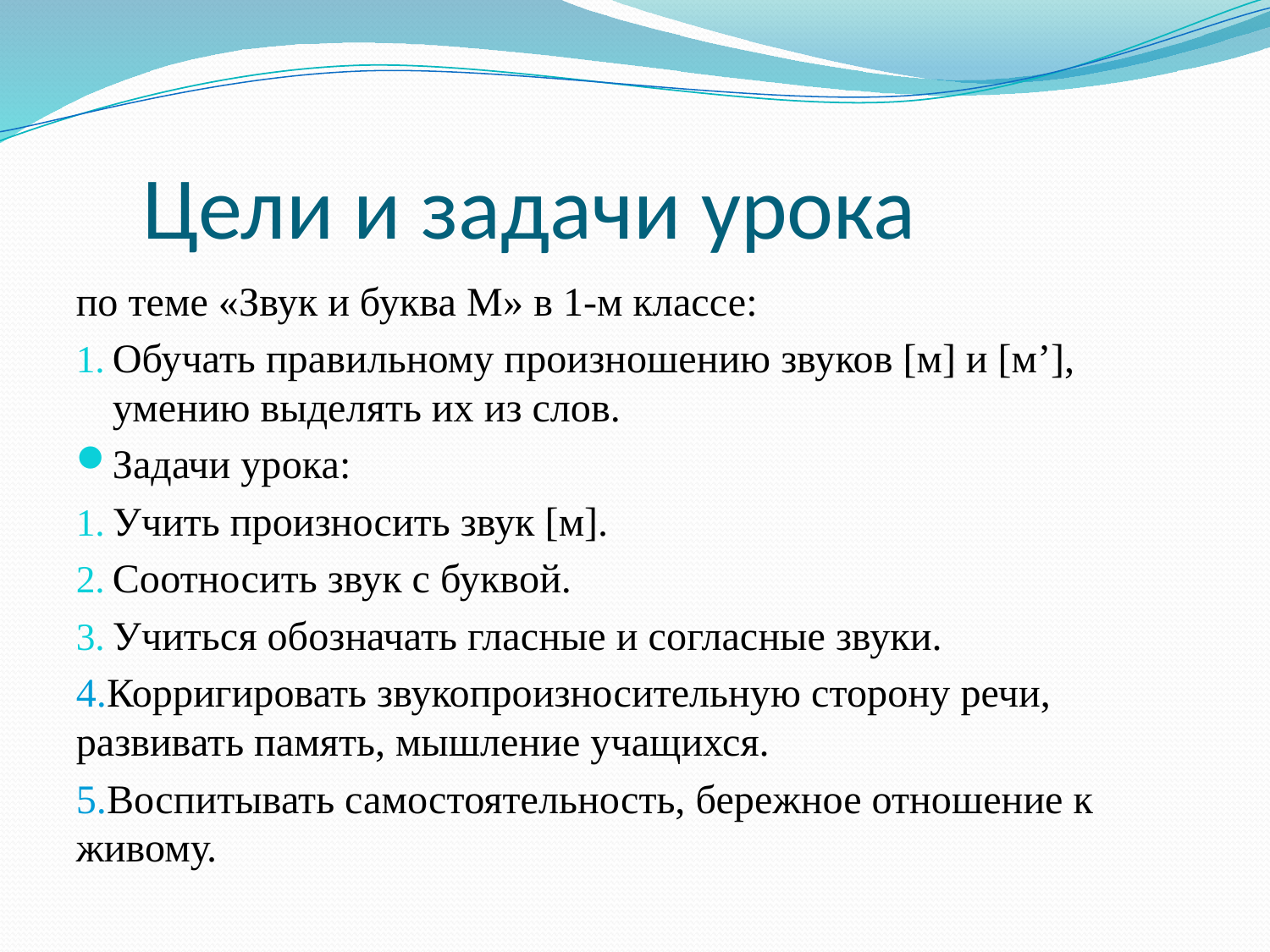

# Цели и задачи урока
по теме «Звук и буква М» в 1-м классе:
Обучать правильному произношению звуков [м] и [м’], умению выделять их из слов.
Задачи урока:
Учить произносить звук [м].
Соотносить звук с буквой.
Учиться обозначать гласные и согласные звуки.
4.Корригировать звукопроизносительную сторону речи, развивать память, мышление учащихся.
5.Воспитывать самостоятельность, бережное отношение к живому.